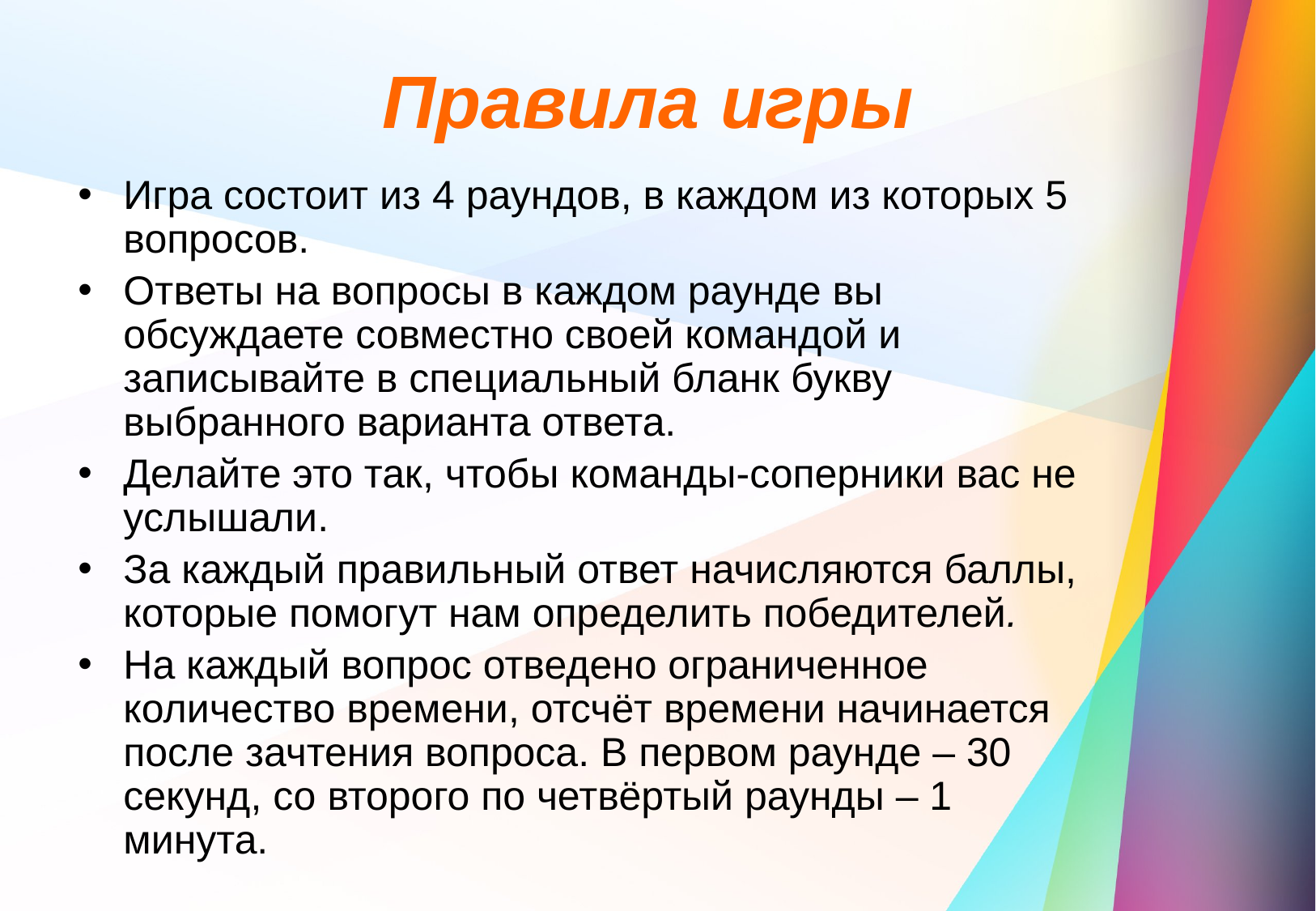

# Правила игры
Игра состоит из 4 раундов, в каждом из которых 5 вопросов.
Ответы на вопросы в каждом раунде вы обсуждаете совместно своей командой и записывайте в специальный бланк букву выбранного варианта ответа.
Делайте это так, чтобы команды-соперники вас не услышали.
За каждый правильный ответ начисляются баллы, которые помогут нам определить победителей.
На каждый вопрос отведено ограниченное количество времени, отсчёт времени начинается после зачтения вопроса. В первом раунде – 30 секунд, со второго по четвёртый раунды – 1 минута.